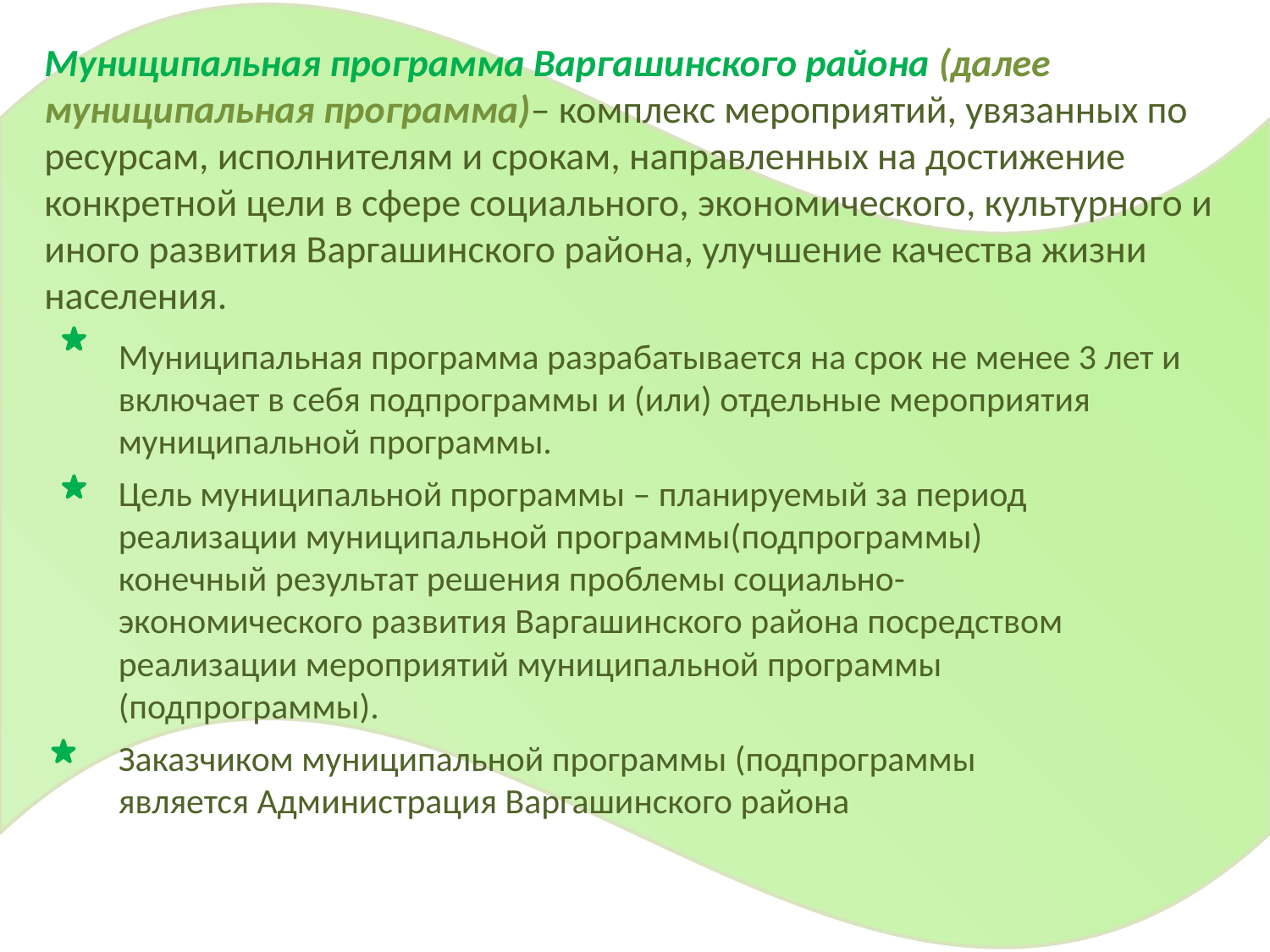

Муниципальная программа Варгашинского района (далее муниципальная программа)– комплекс мероприятий, увязанных по ресурсам, исполнителям и срокам, направленных на достижение конкретной цели в сфере социального, экономического, культурного и иного развития Варгашинского района, улучшение качества жизни населения.

Муниципальная программа разрабатывается на срок не менее 3 лет и включает в себя подпрограммы и (или) отдельные мероприятия муниципальной программы.
Цель муниципальной программы – планируемый за период реализации муниципальной программы(подпрограммы) конечный результат решения проблемы социально-экономического развития Варгашинского района посредством реализации мероприятий муниципальной программы (подпрограммы).

Заказчиком муниципальной программы (подпрограммы является Администрация Варгашинского района